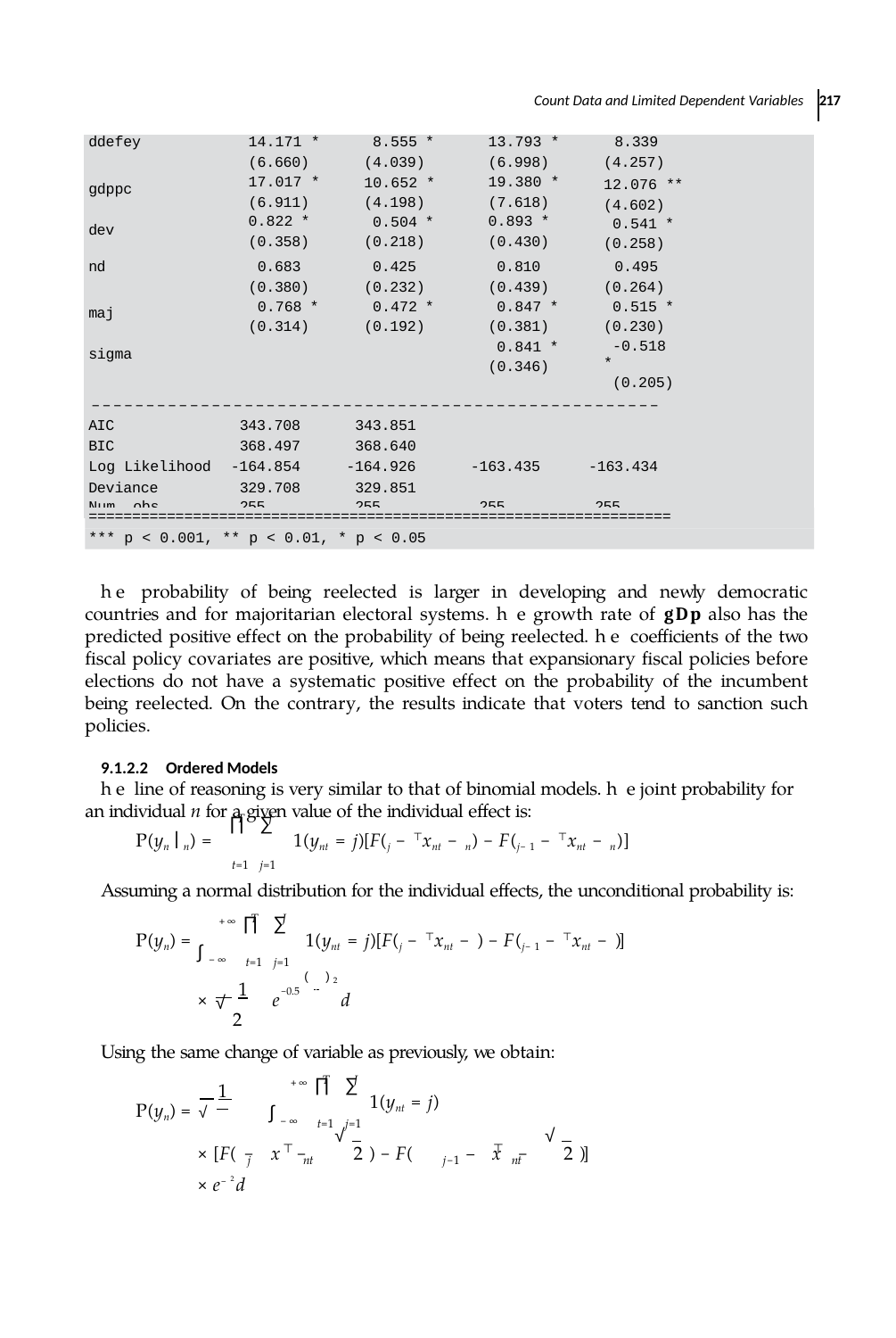

Count Data and Limited Dependent Variables  217

| ddefey | 14.171 \* | 8.555 \* | 13.793 \* | 8.339 |
| --- | --- | --- | --- | --- |
| gdppc dev | (6.660) 17.017 \* (6.911) 0.822 \* (0.358) | (4.039) 10.652 \* (4.198) 0.504 \* (0.218) | (6.998) 19.380 \* (7.618) 0.893 \* (0.430) | (4.257) 12.076 \*\* (4.602) 0.541 \* (0.258) |
| nd | 0.683 | 0.425 | 0.810 | 0.495 |
| maj sigma | (0.380) 0.768 \* (0.314) | (0.232) 0.472 \* (0.192) | (0.439) 0.847 \* (0.381) 0.841 \* (0.346) | (0.264) 0.515 \* (0.230) -0.518 \* (0.205) |
| –––––––––––––––––––––––––––––––––––––––––––––––––––– |  |  |  |  |
| AIC | 343.708 | 343.851 |  |  |
| BIC | 368.497 | 368.640 |  |  |
| Log Likelihood | -164.854 | -164.926 | -163.435 | -163.434 |
| Deviance | 329.708 | 329.851 |  |  |
| Num. obs. | 255 | 255 | 255 | 255 |
===================================================================
*** p < 0.001, ** p < 0.01, * p < 0.05

he probability of being reelected is larger in developing and newly democratic countries and for majoritarian electoral systems. he growth rate of gdp also has the predicted positive effect on the probability of being reelected. he coeﬃcients of the two ﬁscal policy covariates are positive, which means that expansionary ﬁscal policies before elections do not have a systematic positive effect on the probability of the incumbent being reelected. On the contrary, the results indicate that voters tend to sanction such policies.

9.1.2.2  Ordered Models
he line of reasoning is very similar to that of binomial models. he joint probability for an individual n for a given value of the individual effect is:

T	J
∏ ∑
P(yn ∣ n) =	1(ynt = j)[F(j − ⊤xnt − n) − F(j−1 − ⊤xnt − n)]
t=1 j=1
Assuming a normal distribution for the individual effects, the unconditional probability is:
T	J
∏ ∑
+∞
P(yn) =	1(ynt = j)[F(j − ⊤xnt − ) − F(j−1 − ⊤xnt − )]
∫
−∞
t=1 j=1
(  )
2
  1	 −0.5

e	d
×
√

2
Using the same change of variable as previously, we obtain:
T	J
∏ ∑
+∞
  1
P(yn) = √
1(ynt = j)
∫

−∞
t=1 j=1
√
√
⊤
⊤
× [F( −  x  −	2 ) − F(
–  x  −	2 )]

j−1
nt
j	nt
× e−2 d